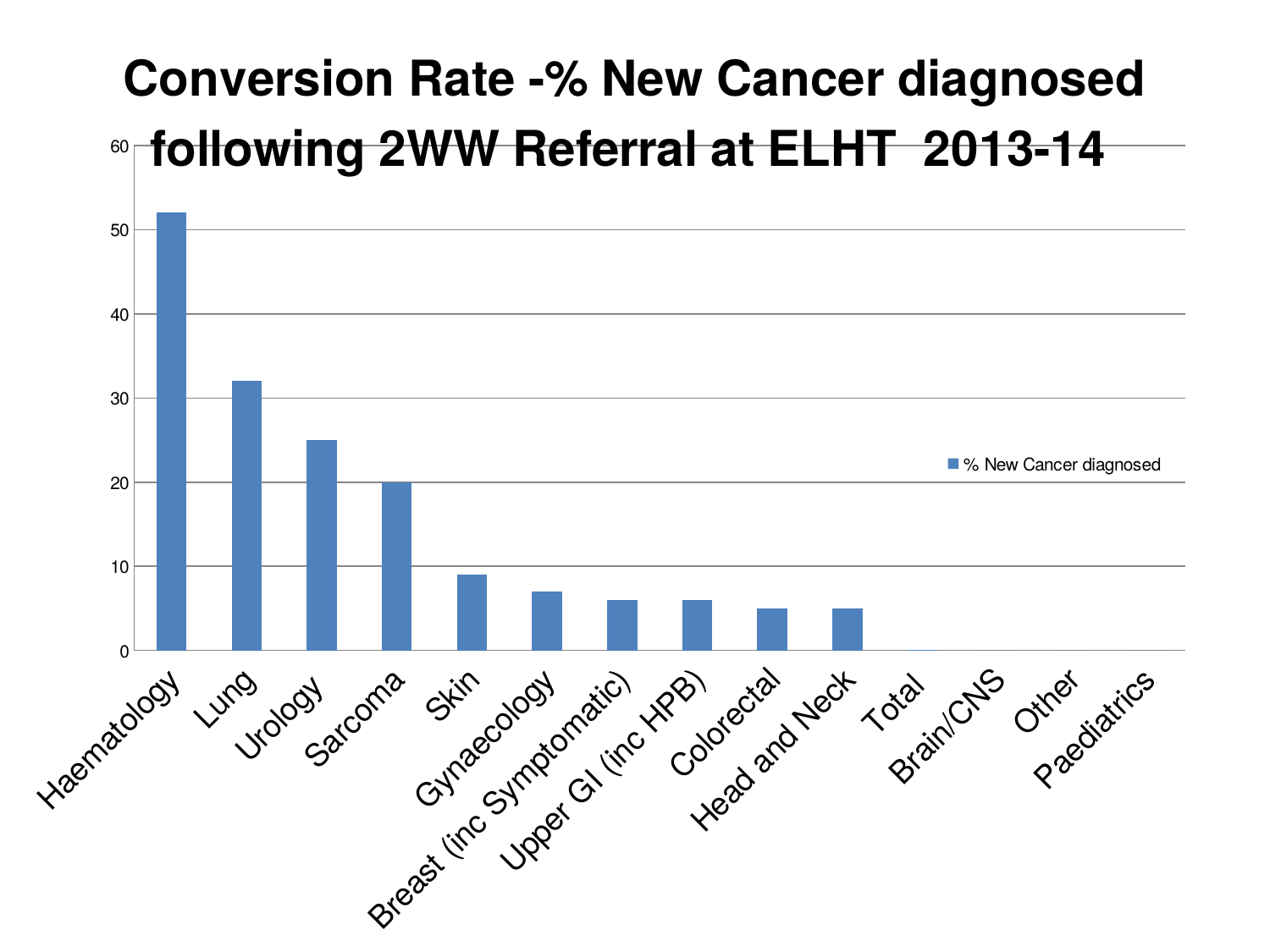

### Chart: Conversion Rate -% New Cancer diagnosed following 2WW Referral at ELHT  2013-14

| Category | % New Cancer diagnosed |
|---|---|
| Haematology | 52.0 |
| Lung | 32.0 |
| Urology  | 25.0 |
| Sarcoma | 20.0 |
| Skin | 9.0 |
| Gynaecology | 7.0 |
| Breast (inc Symptomatic) | 6.0 |
| Upper GI (inc HPB) | 6.0 |
| Colorectal | 5.0 |
| Head and Neck | 5.0 |
| Total  | 0.09000000000000005 |
| Brain/CNS | 0.0 |
| Other | 0.0 |
| Paediatrics | 0.0 |